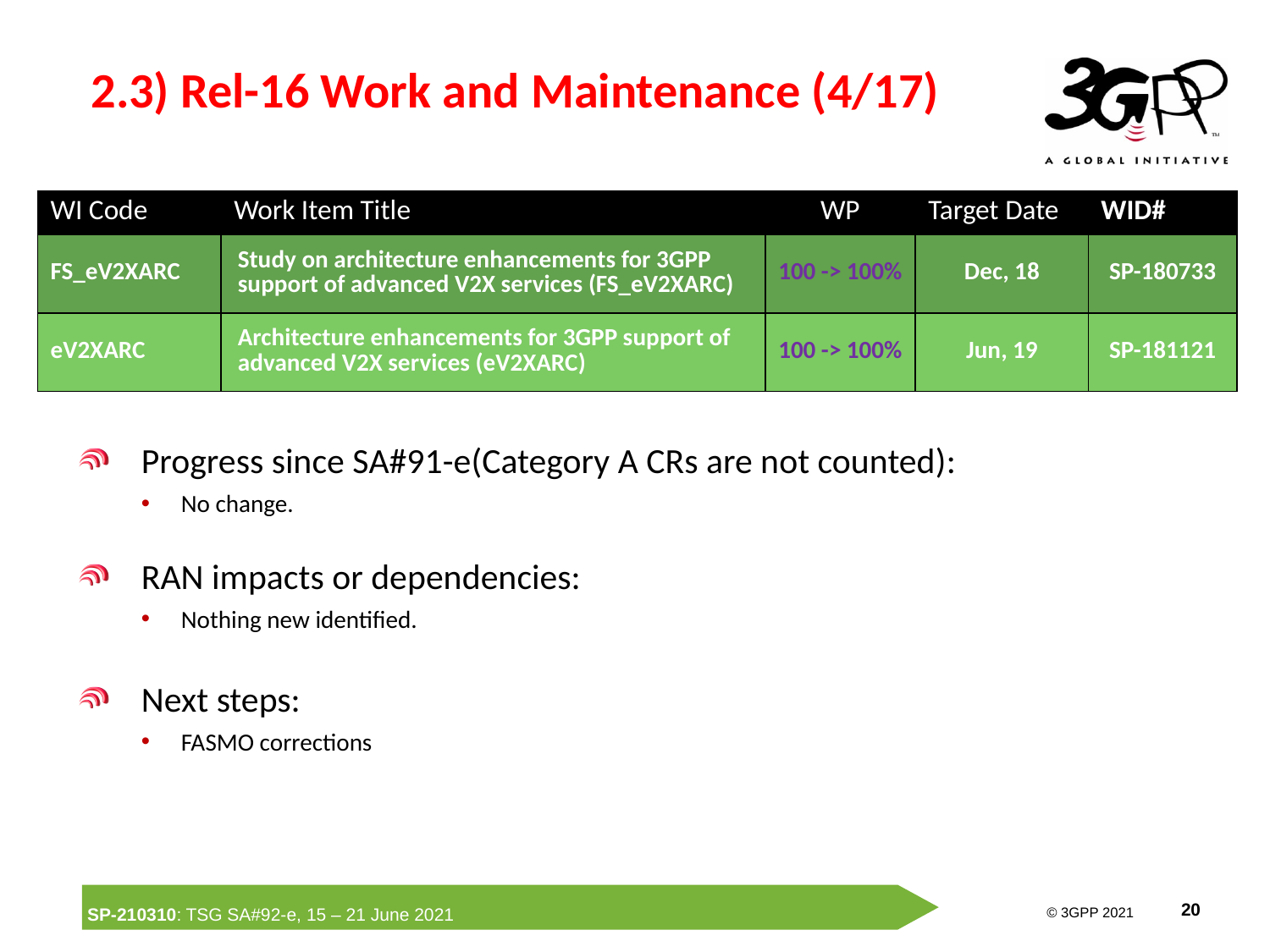

# 2.3) Rel-16 Work and Maintenance (4/17)
| WI Code | Work Item Title | WP | Target Date | WID# |
| --- | --- | --- | --- | --- |
| FS\_eV2XARC | Study on architecture enhancements for 3GPP support of advanced V2X services (FS\_eV2XARC) | 100 -> 100% | Dec, 18 | SP-180733 |
| eV2XARC | Architecture enhancements for 3GPP support of advanced V2X services (eV2XARC) | 100 -> 100% | Jun, 19 | SP-181121 |
Progress since SA#91-e(Category A CRs are not counted):
No change.

RAN impacts or dependencies:
Nothing new identified.

Next steps:
FASMO corrections